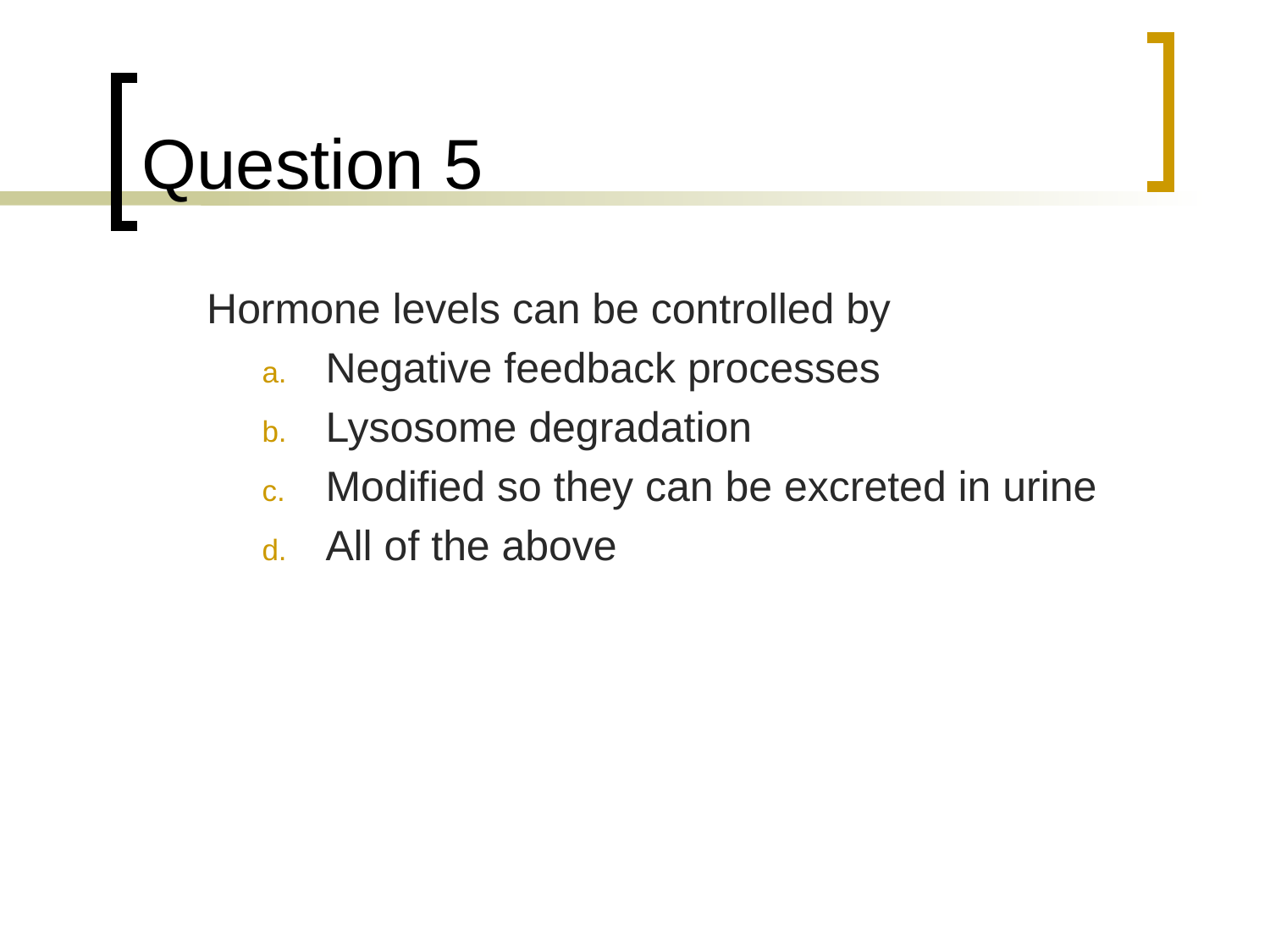

# Question 5
	Hormone levels can be controlled by
Negative feedback processes
Lysosome degradation
Modified so they can be excreted in urine
All of the above